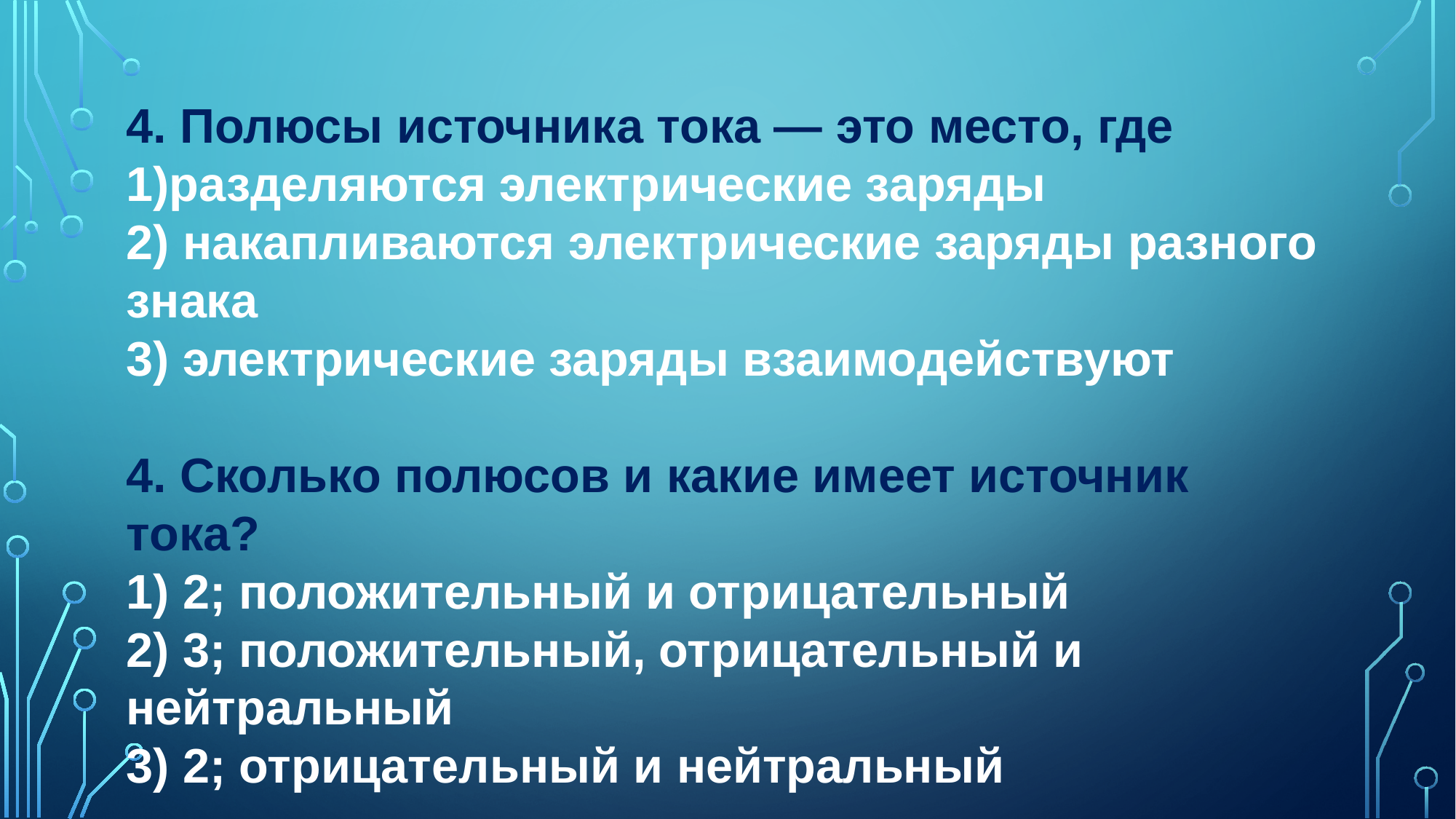

4. Полюсы источника тока — это место, где
1)разделяются электрические заряды
2) накапливаются электрические заряды разного знака
3) электрические заряды взаимодействуют

4. Сколько полюсов и какие имеет источник тока?
1) 2; положительный и отрицательный
2) 3; положительный, отрицательный и нейтральный
3) 2; отрицательный и нейтральный